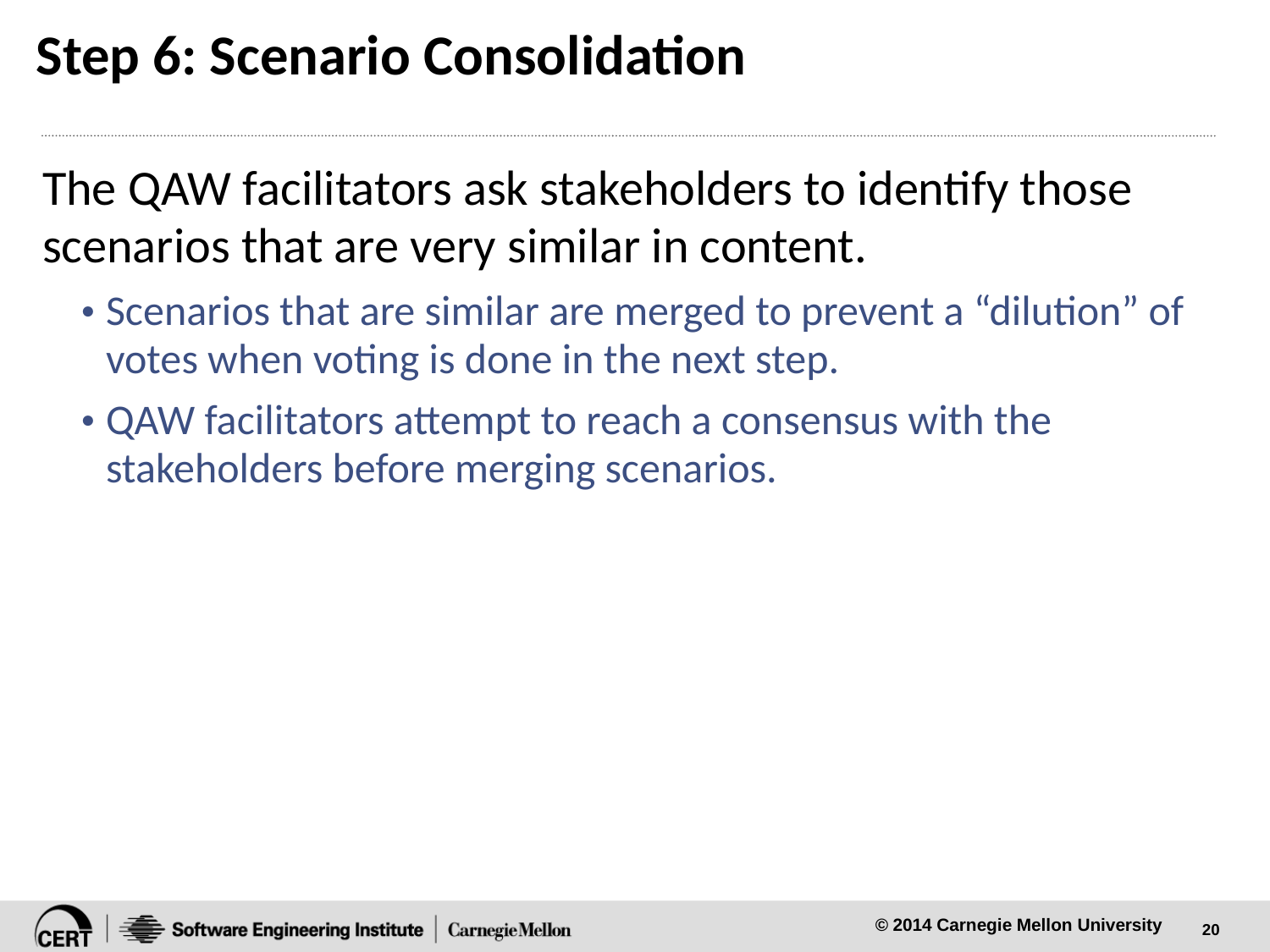

# Step 6: Scenario Consolidation
The QAW facilitators ask stakeholders to identify those scenarios that are very similar in content.
Scenarios that are similar are merged to prevent a “dilution” of votes when voting is done in the next step.
QAW facilitators attempt to reach a consensus with the stakeholders before merging scenarios.